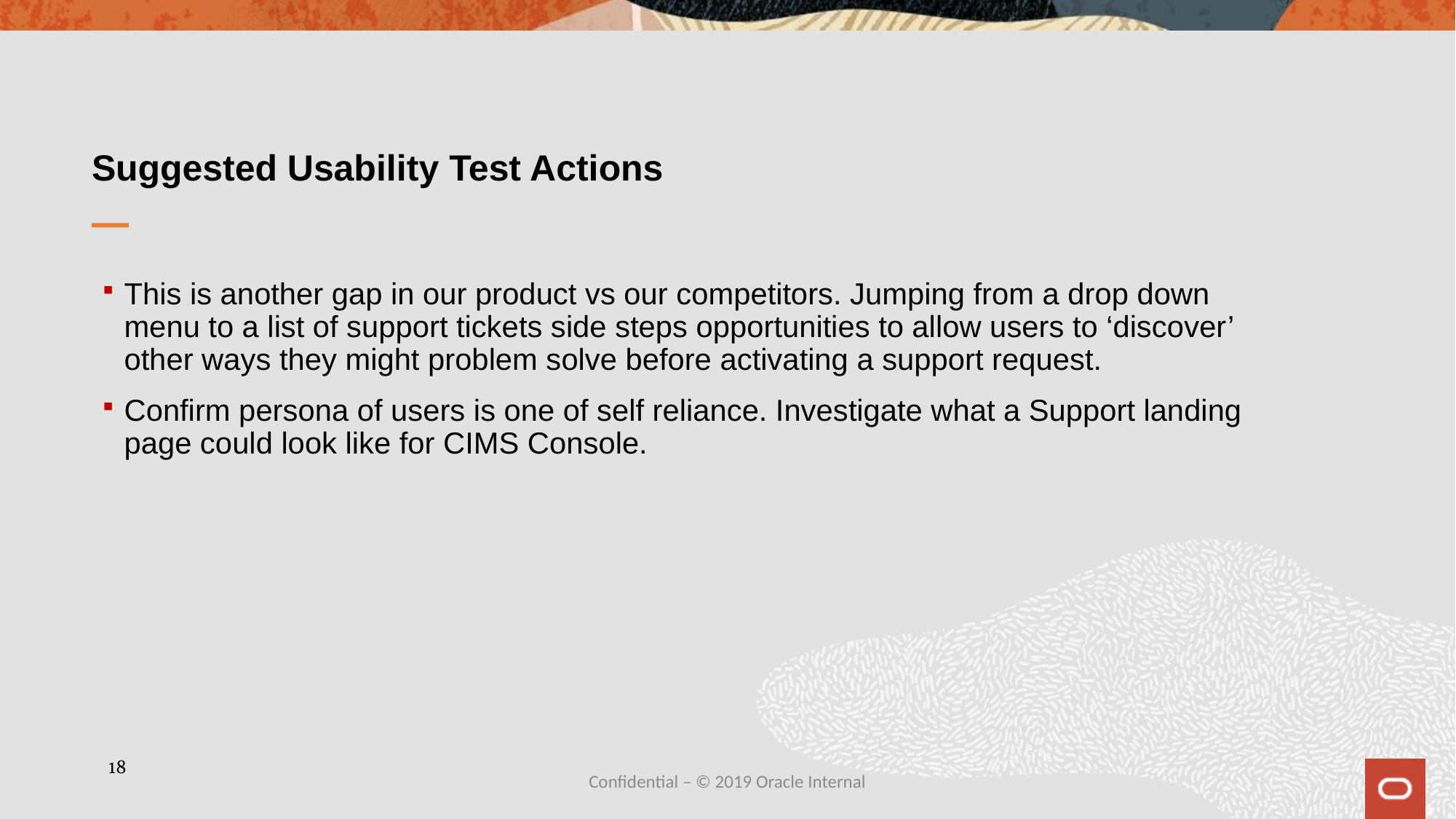

# Suggested Usability Test Actions
This is another gap in our product vs our competitors. Jumping from a drop down menu to a list of support tickets side steps opportunities to allow users to ‘discover’ other ways they might problem solve before activating a support request.
Confirm persona of users is one of self reliance. Investigate what a Support landing page could look like for CIMS Console.

18
Confidential – © 2019 Oracle Internal